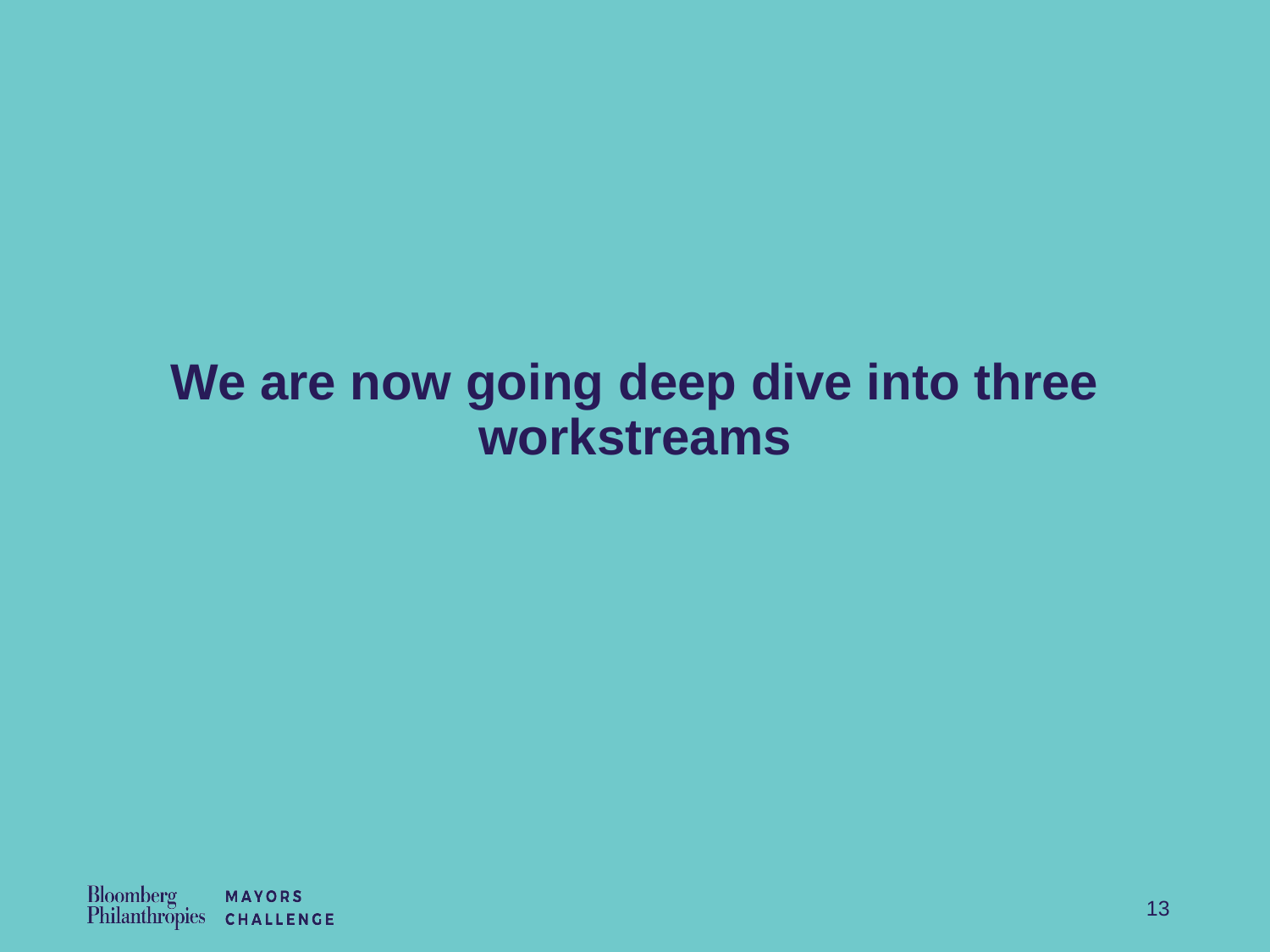

# We are now going deep dive into three workstreams
13